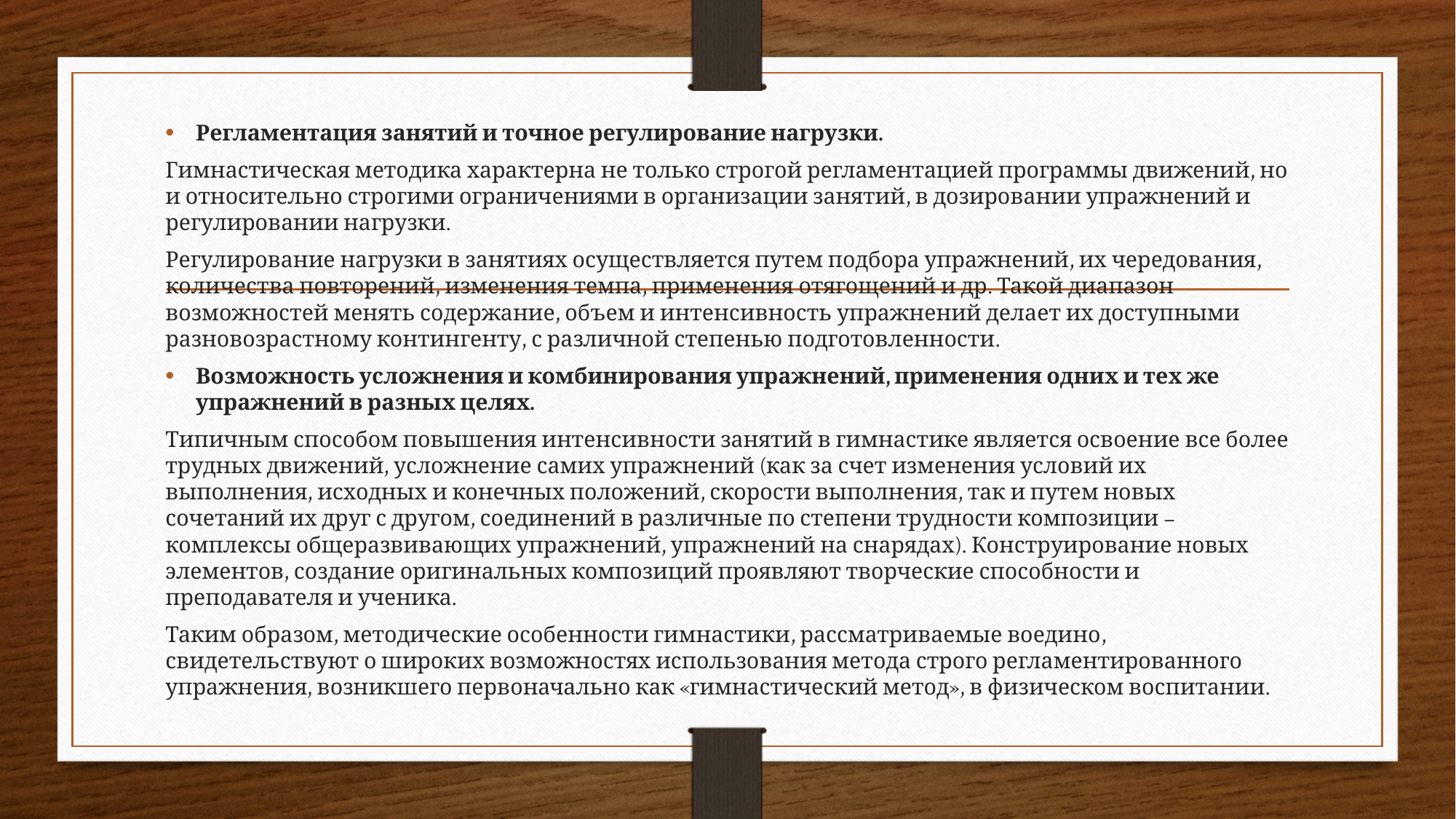

Регламентация занятий и точное регулирование нагрузки.
Гимнастическая методика характерна не только строгой регламентацией программы движений, но и относительно строгими ограничениями в организации занятий, в дозировании упражнений и регулировании нагрузки.
Регулирование нагрузки в занятиях осуществляется путем подбора упражнений, их чередования, количества повторений, изменения темпа, применения отягощений и др. Такой диапазон возможностей менять содержание, объем и интенсивность упражнений делает их доступными разновозрастному контингенту, с различной степенью подготовленности.
Возможность усложнения и комбинирования упражнений, применения одних и тех же упражнений в разных целях.
Типичным способом повышения интенсивности занятий в гимнастике является освоение все более трудных движений, усложнение самих упражнений (как за счет изменения условий их выполнения, исходных и конечных положений, скорости выполнения, так и путем новых сочетаний их друг с другом, соединений в различные по степени трудности композиции – комплексы общеразвивающих упражнений, упражнений на снарядах). Конструирование новых элементов, создание оригинальных композиций проявляют творческие способности и преподавателя и ученика.
Таким образом, методические особенности гимнастики, рассматриваемые воедино, свидетельствуют о широких возможностях использования метода строго регламентированного упражнения, возникшего первоначально как «гимнастический метод», в физическом воспитании.